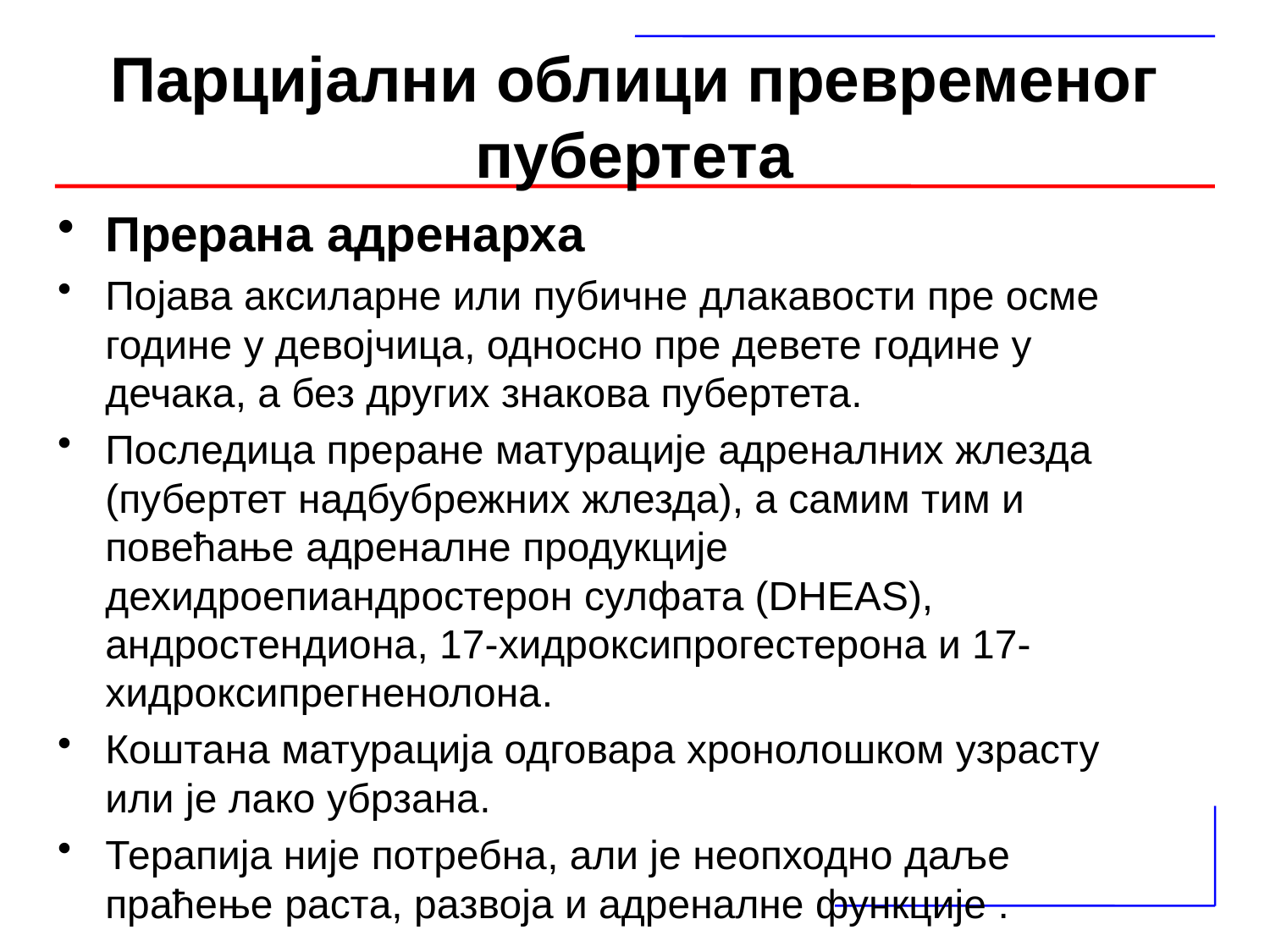

# Парцијални облици превременог пубертета
Прерана адренарха
Појава аксиларне или пубичне длакавости пре осме године у девојчица, односно пре девете године у дечака, а без других знакова пубертета.
Последица преране матурације адреналних жлезда (пубертет надбубрежних жлезда), а самим тим и повећање адреналне продукције дехидроепиандростерон сулфата (DHEAS), андростендиона, 17-хидроксипрогестерона и 17-хидроксипрегненолона.
Коштана матурација одговара хронолошком узрасту или је лако убрзана.
Терапија није потребна, али је неопходно даље праћење рaстa, рaзвојa и aдренaлне функције .